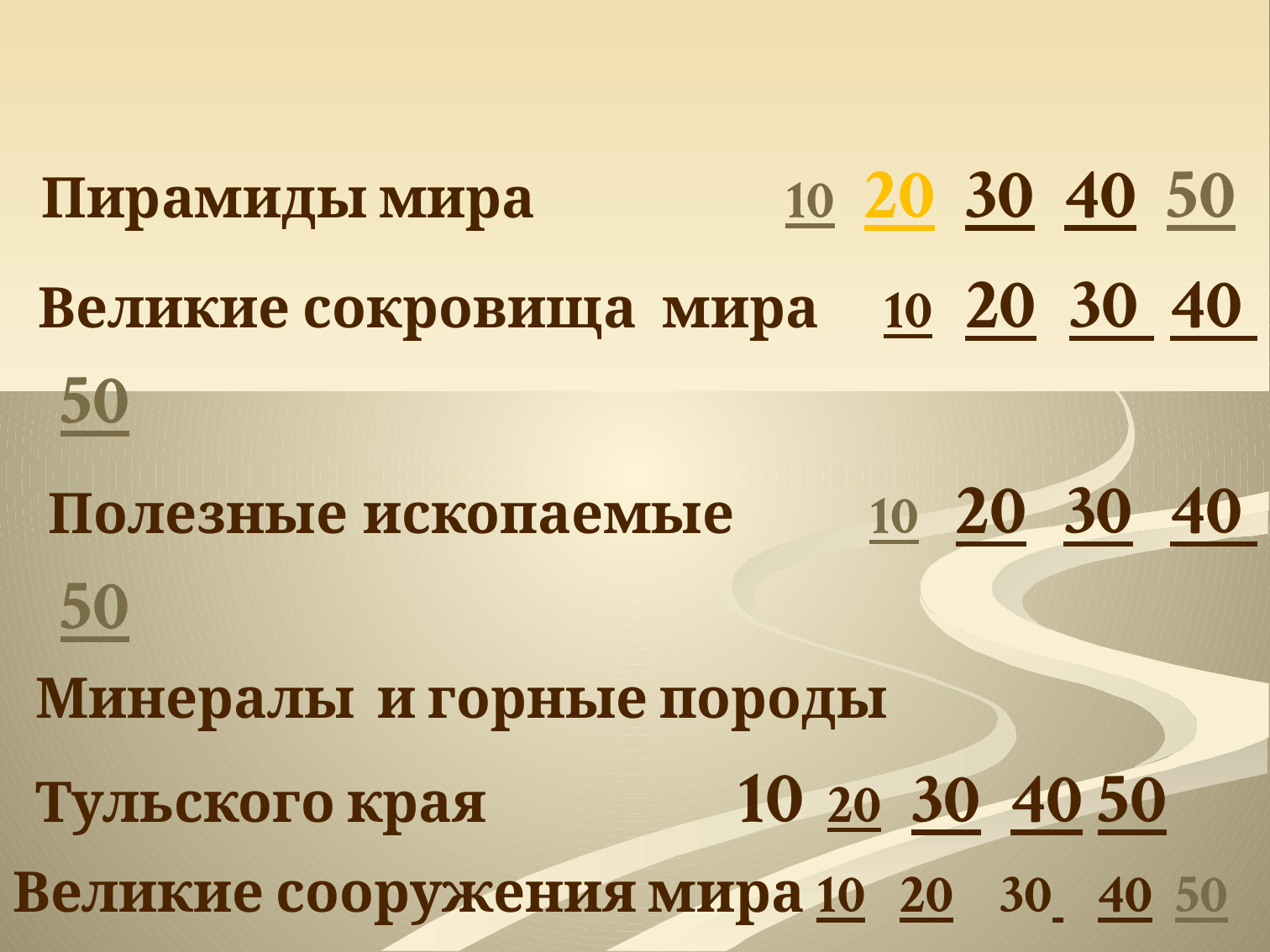

#

  Пирамиды мира                      10  20  30  40  50
  Великие сокровища  мира     10  20  30  40  50
  Полезные ископаемые         10  20  30  40  50
  Минералы  и горные породы
  Тульского края                      10  20  30  40 50
Великие сооружения мира 10   20    30    40  50
Из чего построена…?          10   20    30   40   50